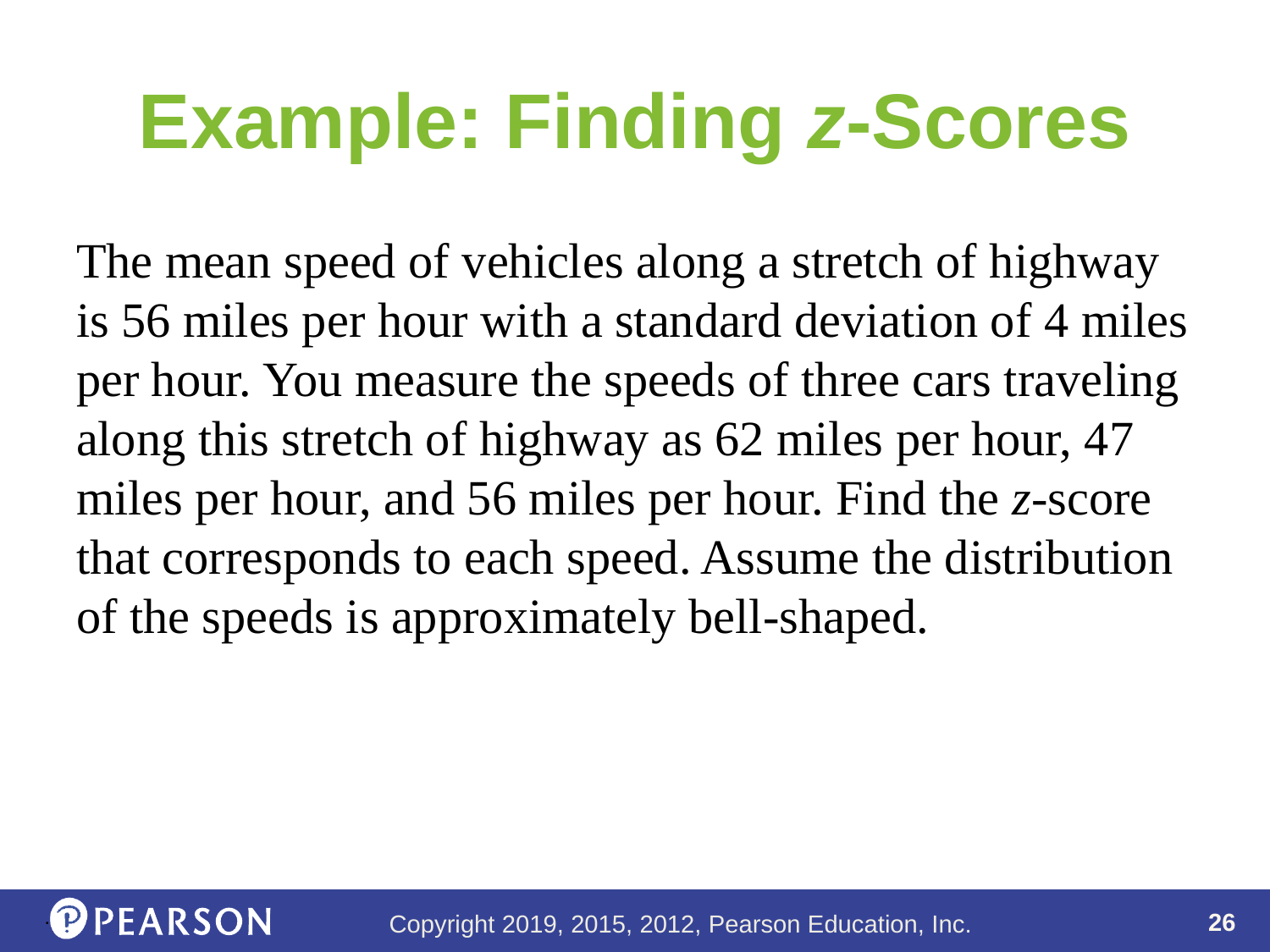

# Example: Finding z-Scores
The mean speed of vehicles along a stretch of highway is 56 miles per hour with a standard deviation of 4 miles per hour. You measure the speeds of three cars traveling along this stretch of highway as 62 miles per hour, 47 miles per hour, and 56 miles per hour. Find the z-score that corresponds to each speed. Assume the distribution of the speeds is approximately bell-shaped.
.